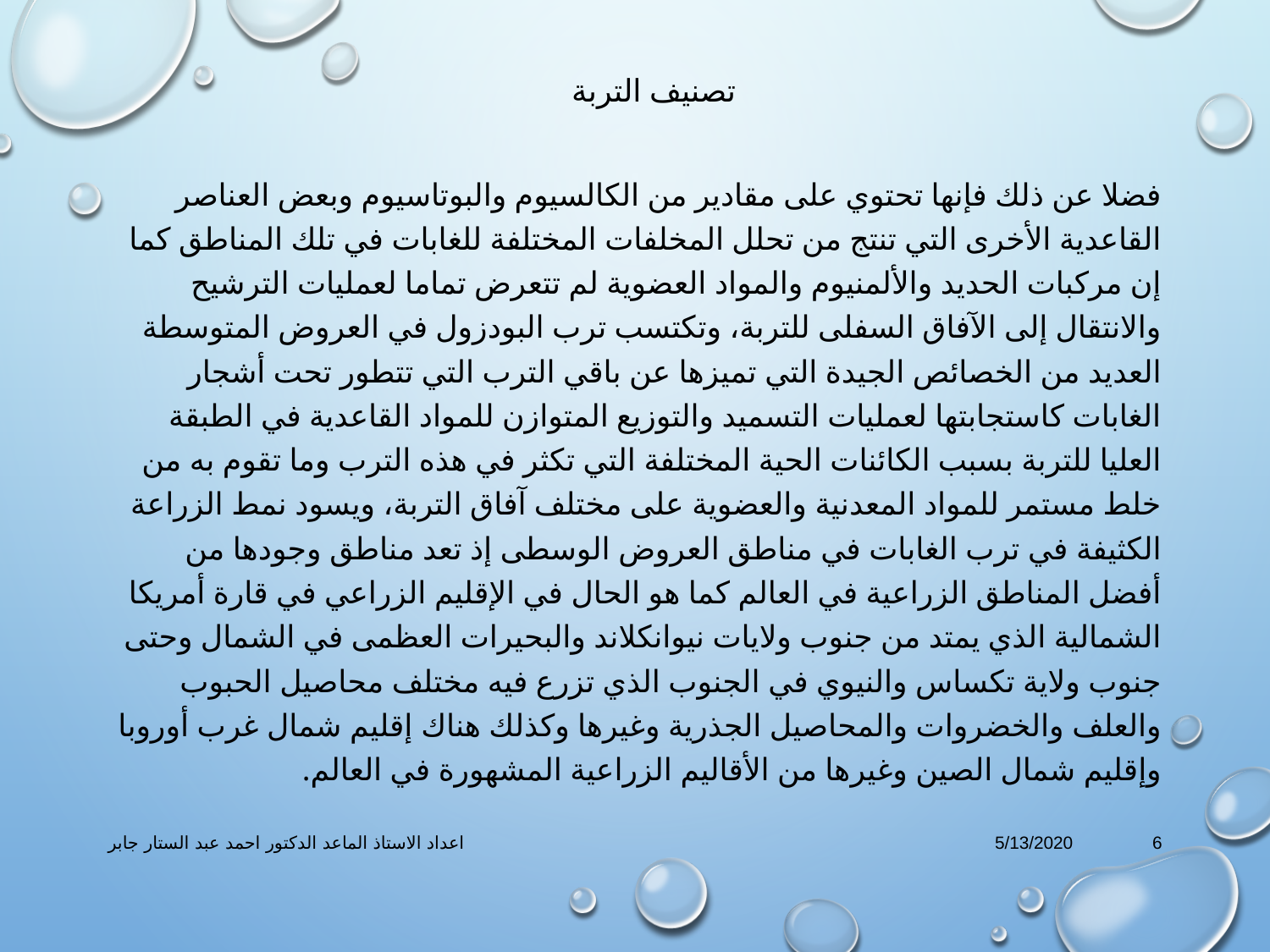

# تصنيف التربة
فضلا عن ذلك فإنها تحتوي على مقادير من الكالسيوم والبوتاسيوم وبعض العناصر القاعدية الأخرى التي تنتج من تحلل المخلفات المختلفة للغابات في تلك المناطق كما إن مركبات الحديد والألمنيوم والمواد العضوية لم تتعرض تماما لعمليات الترشيح والانتقال إلى الآفاق السفلى للتربة، وتكتسب ترب البودزول في العروض المتوسطة العديد من الخصائص الجيدة التي تميزها عن باقي الترب التي تتطور تحت أشجار الغابات كاستجابتها لعمليات التسميد والتوزيع المتوازن للمواد القاعدية في الطبقة العليا للتربة بسبب الكائنات الحية المختلفة التي تكثر في هذه الترب وما تقوم به من خلط مستمر للمواد المعدنية والعضوية على مختلف آفاق التربة، ويسود نمط الزراعة الكثيفة في ترب الغابات في مناطق العروض الوسطى إذ تعد مناطق وجودها من أفضل المناطق الزراعية في العالم كما هو الحال في الإقليم الزراعي في قارة أمريكا الشمالية الذي يمتد من جنوب ولايات نيوانكلاند والبحيرات العظمى في الشمال وحتى جنوب ولاية تكساس والنيوي في الجنوب الذي تزرع فيه مختلف محاصيل الحبوب والعلف والخضروات والمحاصيل الجذرية وغيرها وكذلك هناك إقليم شمال غرب أوروبا وإقليم شمال الصين وغيرها من الأقاليم الزراعية المشهورة في العالم.
اعداد الاستاذ الماعد الدكتور احمد عبد الستار جابر
5/13/2020
6